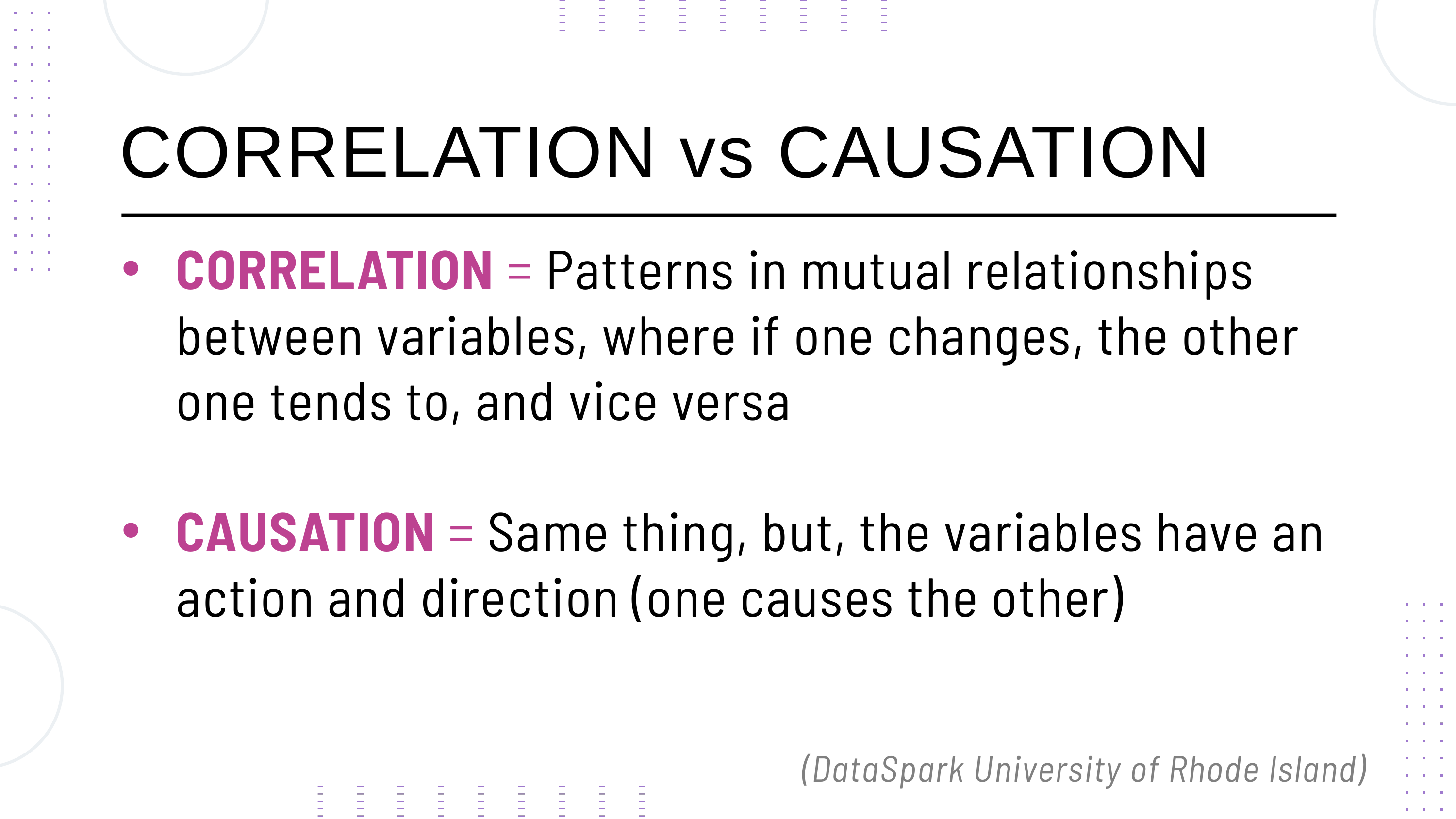

CORRELATION vs CAUSATION

CORRELATION = Patterns in mutual relationships between variables, where if one changes, the other one tends to, and vice versa
CAUSATION = Same thing, but, the variables have an action and direction (one causes the other)

(DataSpark University of Rhode Island)